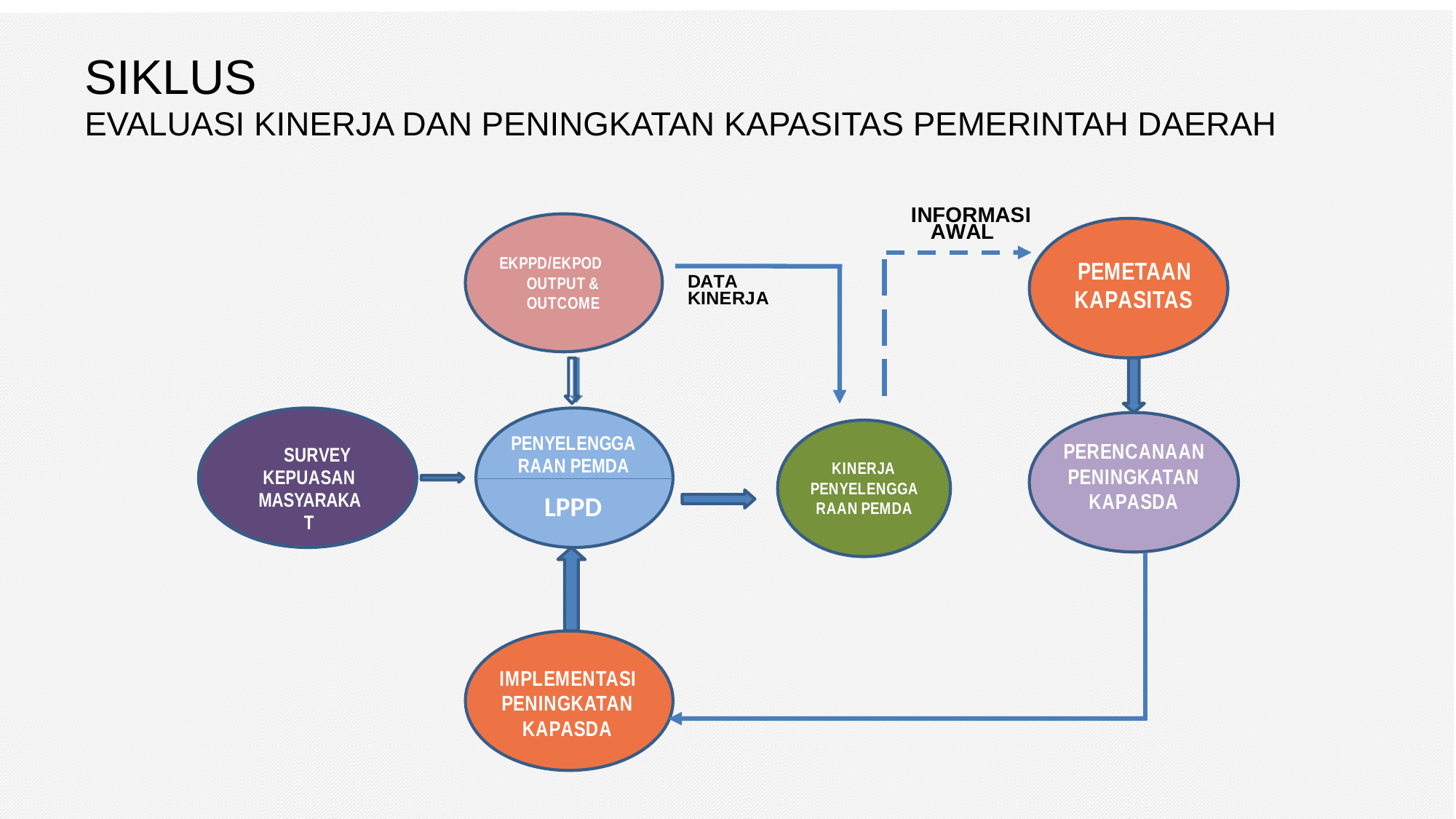

SIKLUS
EVALUASI KINERJA DAN PENINGKATAN KAPASITAS PEMERINTAH DAERAH
INFORMASI AWAL

EKPPD/EKPOD
OUTPUT & OUTCOME

PEMETAAN
KAPASITAS
DATA KINERJA

PENYELENGGA
RAAN PEMDA
SURVEY
KEPUASAN MASYARAKAT
PERENCANAAN
PENINGKATAN KAPASDA
KINERJA
PENYELENGGA RAAN PEMDA

LPPD

IMPLEMENTASI
PENINGKATAN KAPASDA